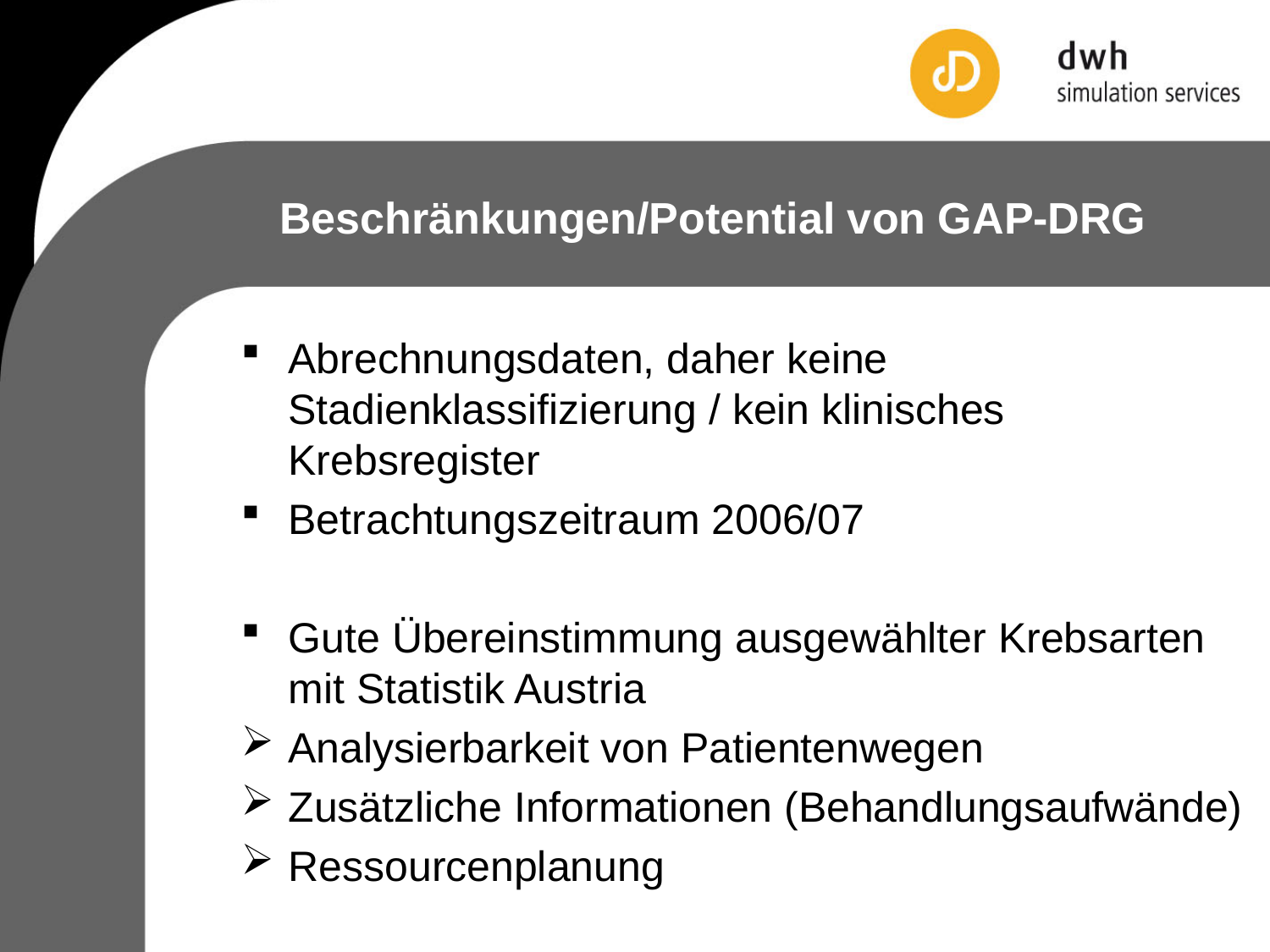

Beschränkungen/Potential von GAP-DRG
Abrechnungsdaten, daher keine Stadienklassifizierung / kein klinisches Krebsregister
Betrachtungszeitraum 2006/07

Gute Übereinstimmung ausgewählter Krebsarten mit Statistik Austria
Analysierbarkeit von Patientenwegen
Zusätzliche Informationen (Behandlungsaufwände)
Ressourcenplanung